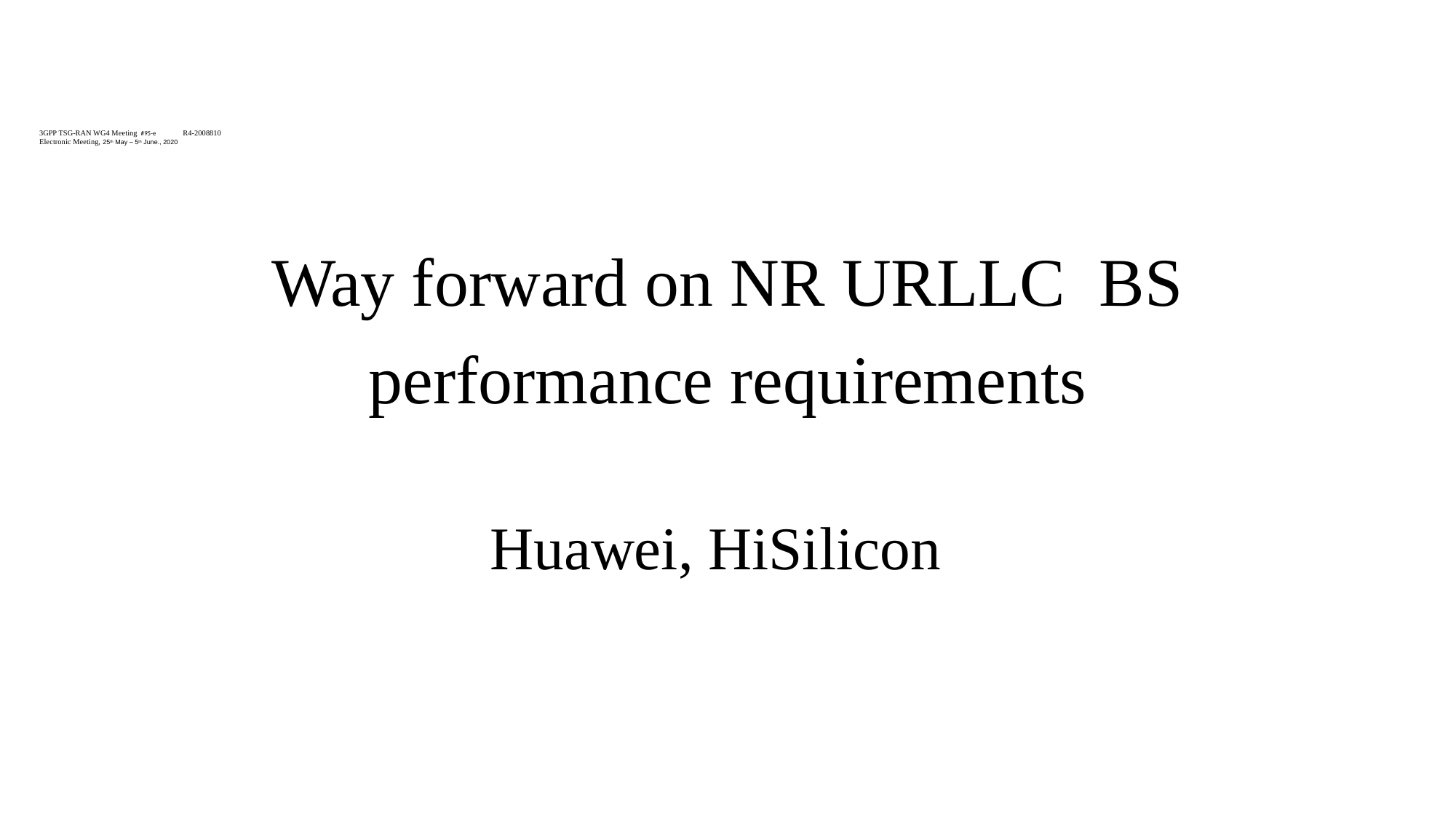

# 3GPP TSG-RAN WG4 Meeting  #95-e				             R4-2008810 Electronic Meeting, 25th May – 5th June., 2020
Way forward on NR URLLC  BS performance requirements
Huawei, HiSilicon